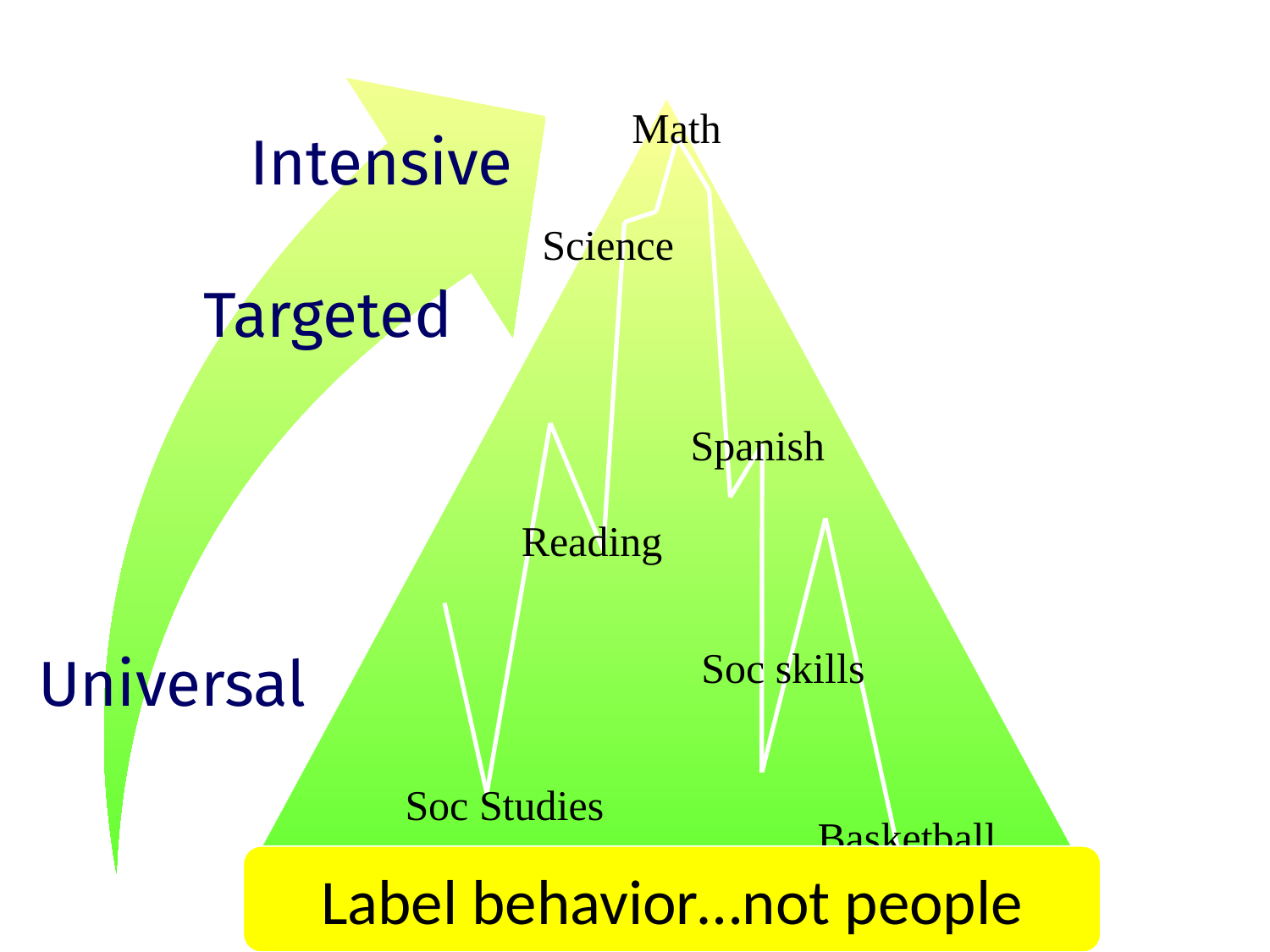

Universal
Targeted
Intensive

Math
Science
Spanish
Reading
Soc skills
Soc Studies
Basketball
Label behavior…not people
Dec 7, 2007